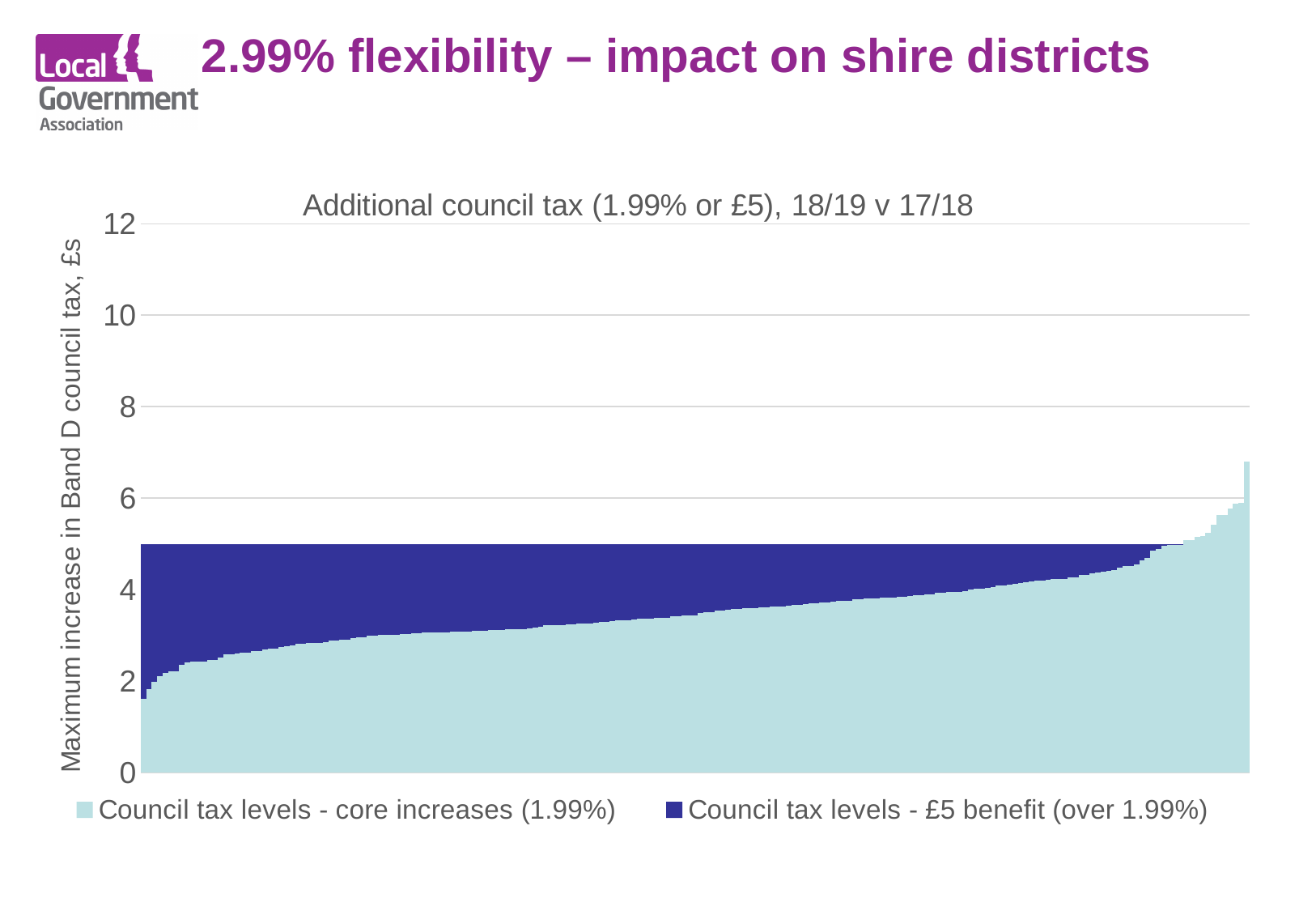

# 2.99% flexibility – impact on shire districts

### Chart: Additional council tax (1.99% or £5), 18/19 v 17/18

| Category | Council tax levels - core increases (1.99%) | Council tax levels - £5 benefit (over 1.99%) |
|---|---|---|